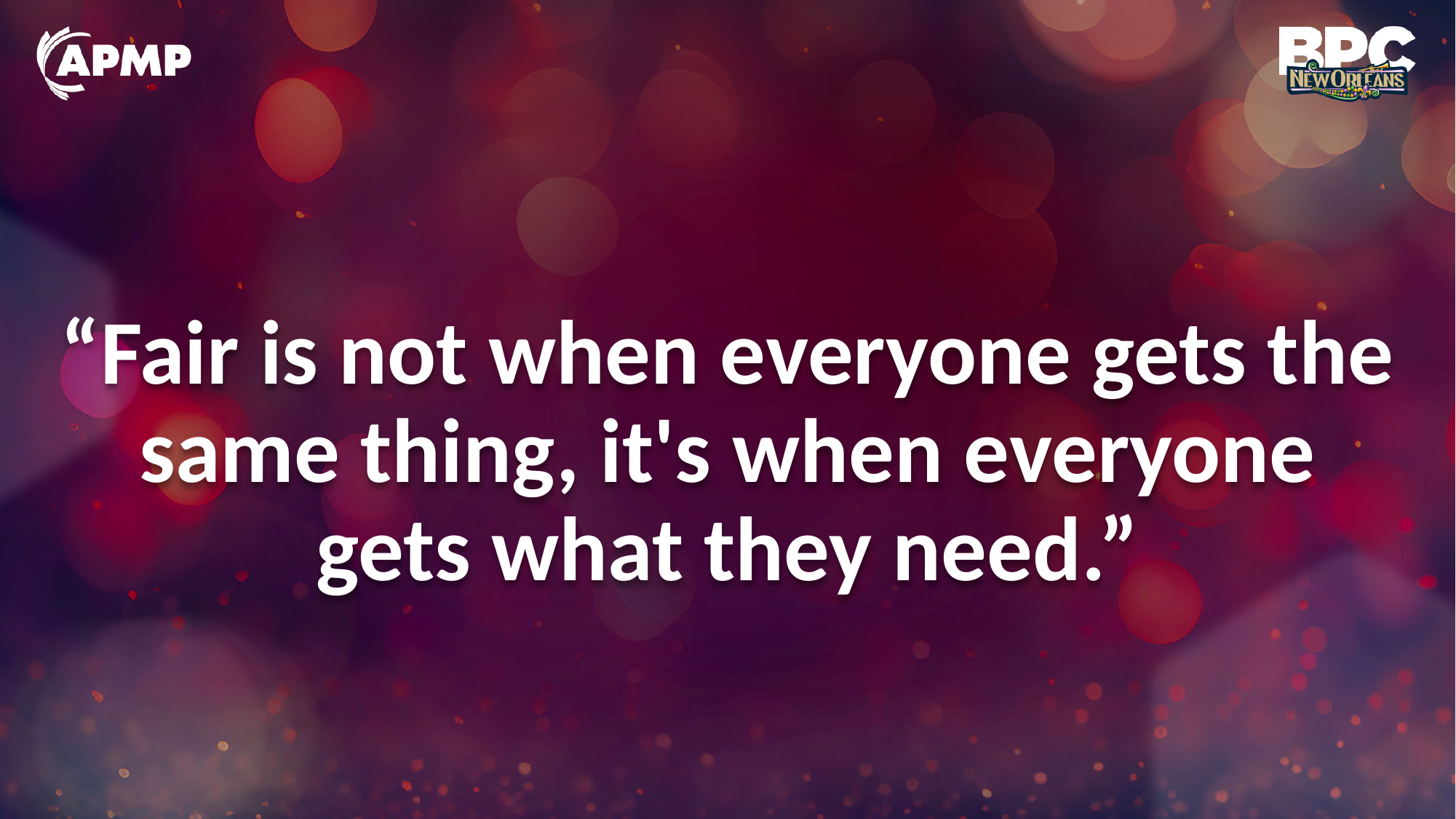

# “Fair is not when everyone gets the same thing, it's when everyone gets what they need.”